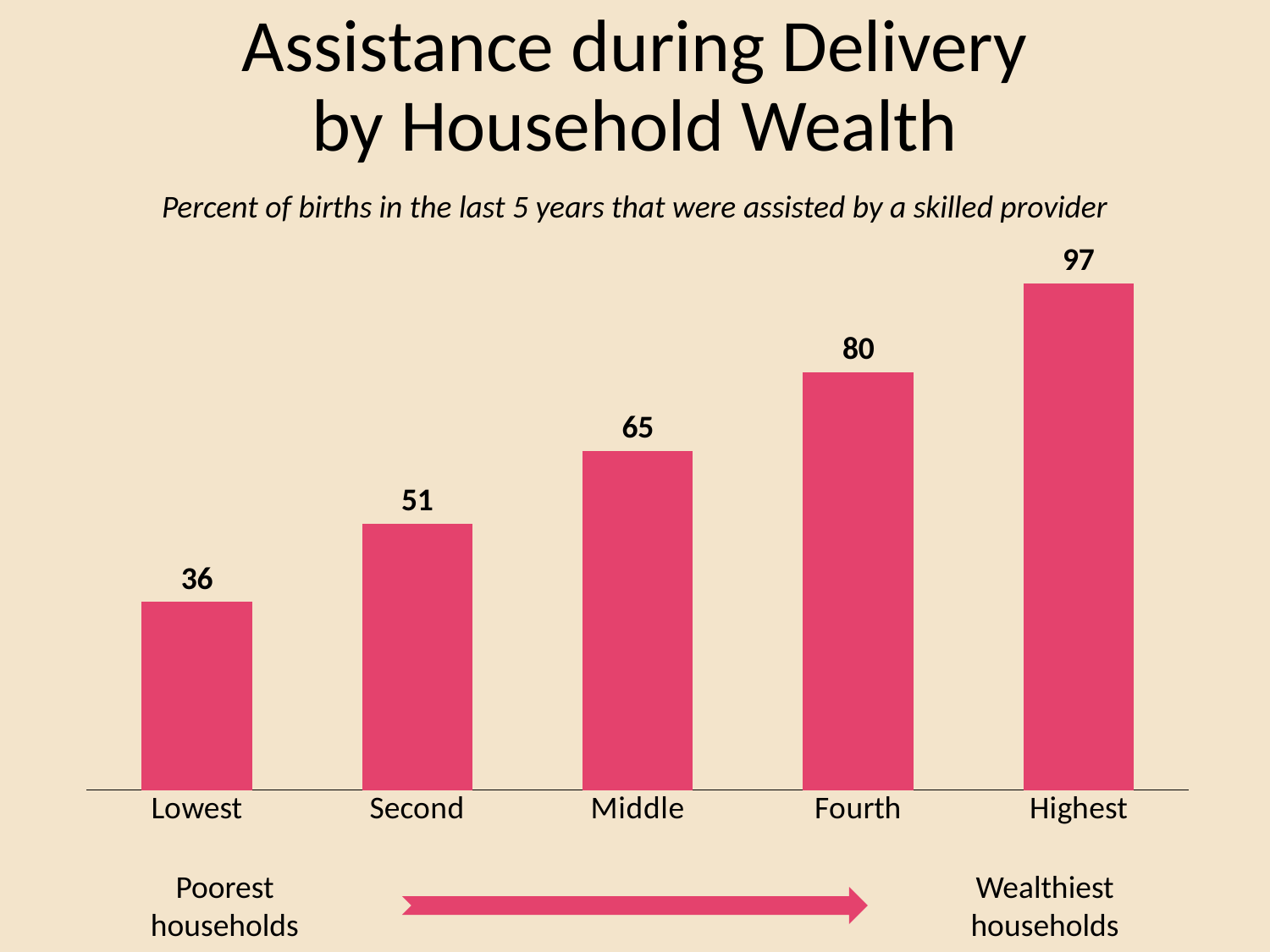

# Assistance during Delivery by Household Wealth
Percent of births in the last 5 years that were assisted by a skilled provider

### Chart

| Category | Column1 |
|---|---|
| Lowest | 36.0 |
| Second | 51.0 |
| Middle | 65.0 |
| Fourth | 80.0 |
| Highest | 97.0 |
Poorest households
Wealthiest households